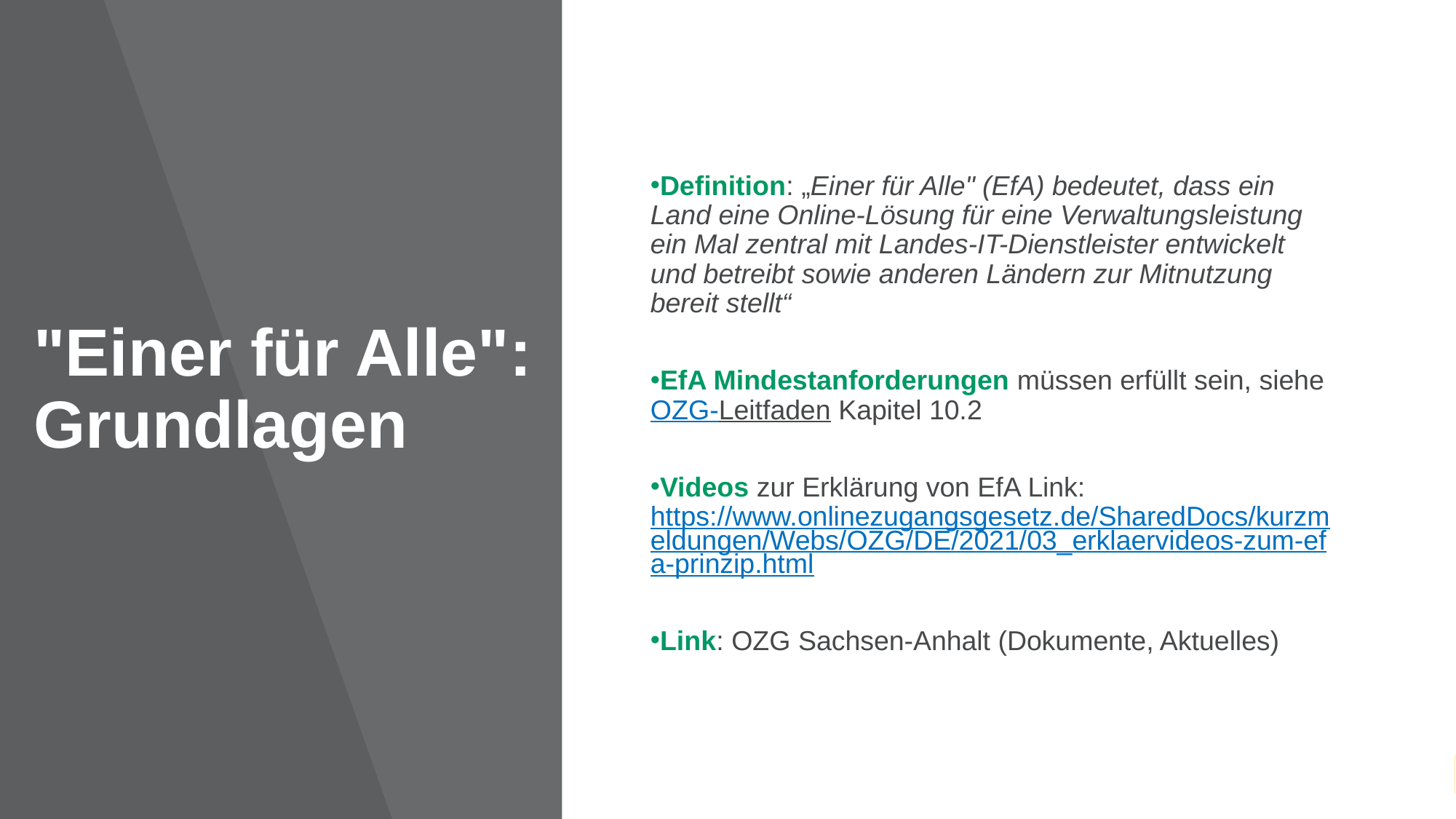

# "Einer für Alle": Grundlagen
Definition: „Einer für Alle" (EfA) bedeutet, dass ein Land eine Online-Lösung für eine Verwaltungsleistung ein Mal zentral mit Landes-IT-Dienstleister entwickelt und betreibt sowie anderen Ländern zur Mitnutzung bereit stellt“

EfA Mindestanforderungen müssen erfüllt sein, siehe OZG-Leitfaden Kapitel 10.2

Videos zur Erklärung von EfA Link: https://www.onlinezugangsgesetz.de/SharedDocs/kurzmeldungen/Webs/OZG/DE/2021/03_erklaervideos-zum-efa-prinzip.html

Link: OZG Sachsen-Anhalt (Dokumente, Aktuelles)